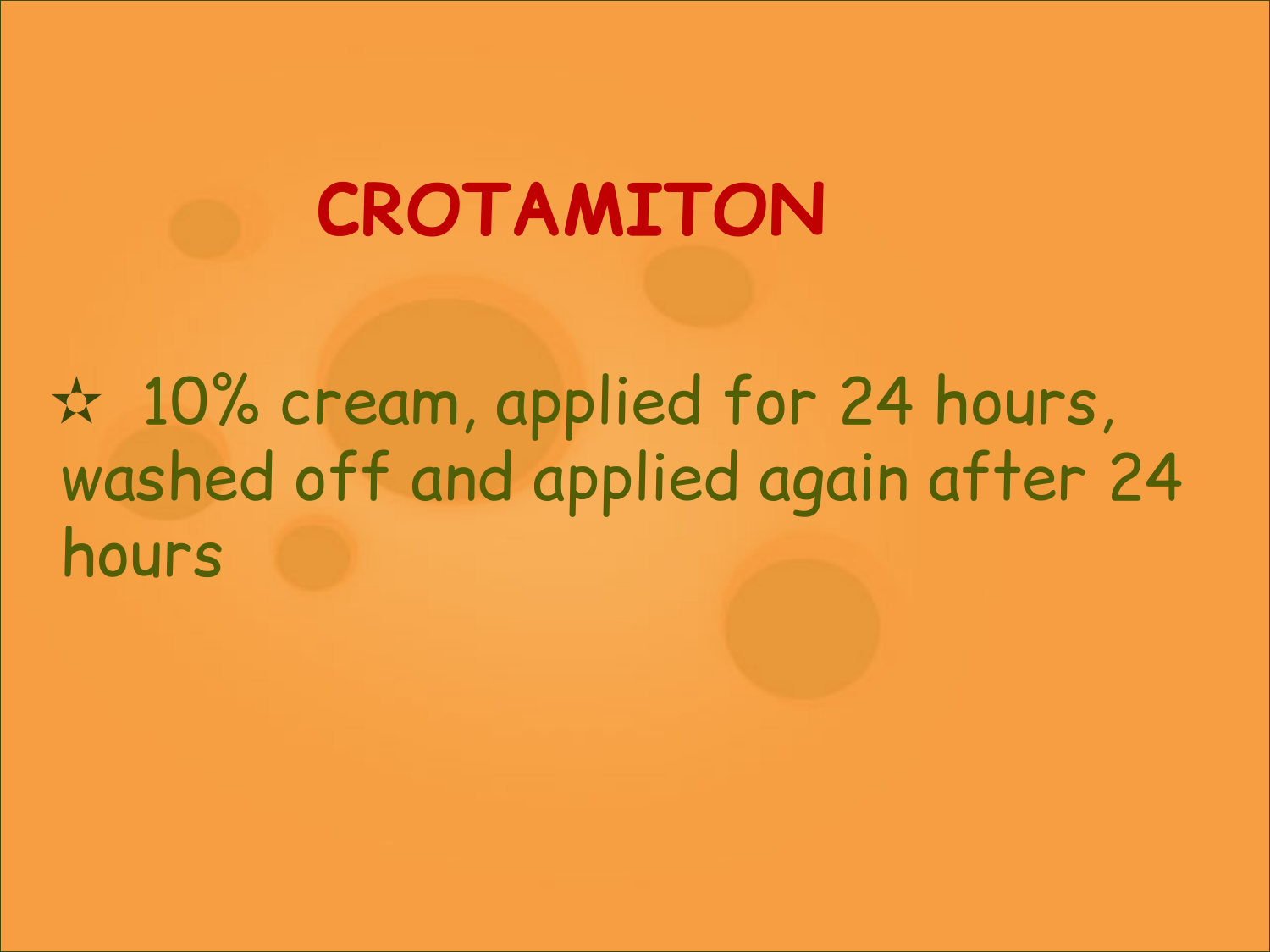

CROTAMITON

  ✫  10% cream, applied for 24 hours, washed off and applied again after 24 hours

#